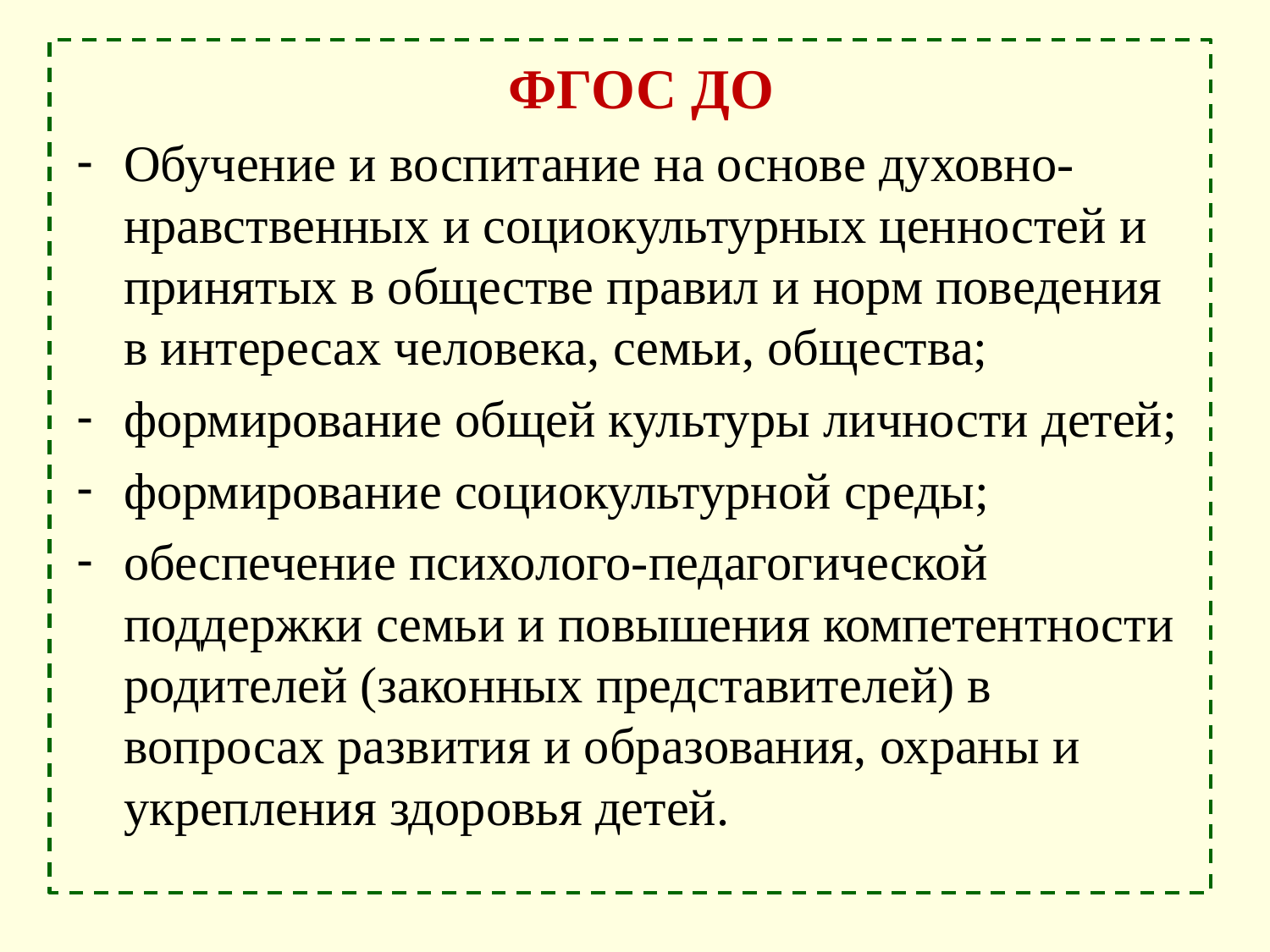

#

 ФГОС ДО
Обучение и воспитание на основе духовно-нравственных и социокультурных ценностей и принятых в обществе правил и норм поведения в интересах человека, семьи, общества;
формирование общей культуры личности детей;
формирование социокультурной среды;
обеспечение психолого-педагогической поддержки семьи и повышения компетентности родителей (законных представителей) в вопросах развития и образования, охраны и укрепления здоровья детей.